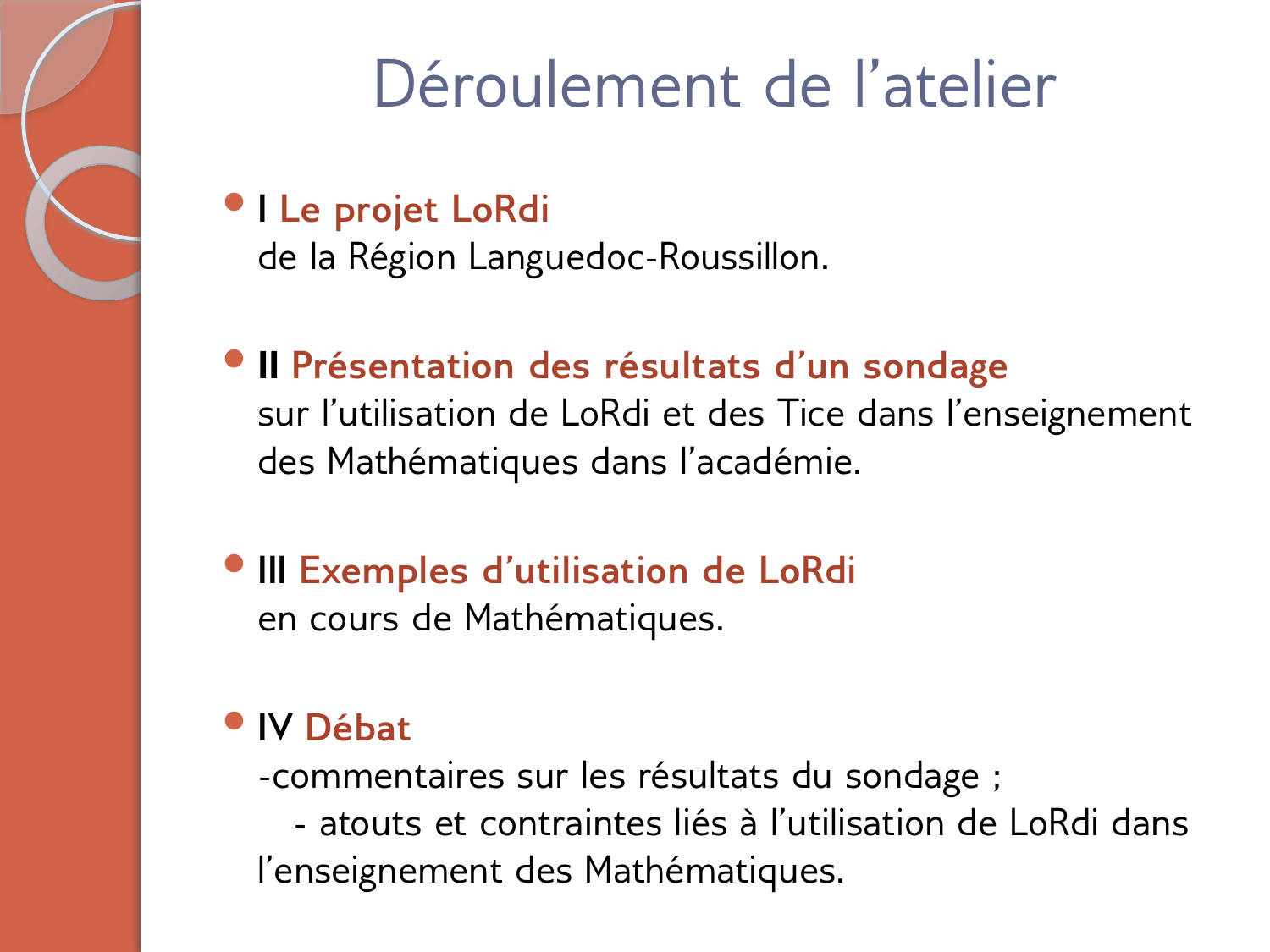

# Déroulement de l’atelier
I Le projet LoRdi
de la Région Languedoc-Roussillon.

II Présentation des résultats d’un sondage
sur l’utilisation de LoRdi et des Tice dans l’enseignement des Mathématiques dans l’académie.

III Exemples d’utilisation de LoRdi
en cours de Mathématiques.

IV Débat
-commentaires sur les résultats du sondage ;		          - atouts et contraintes liés à l’utilisation de LoRdi dans l’enseignement des Mathématiques.